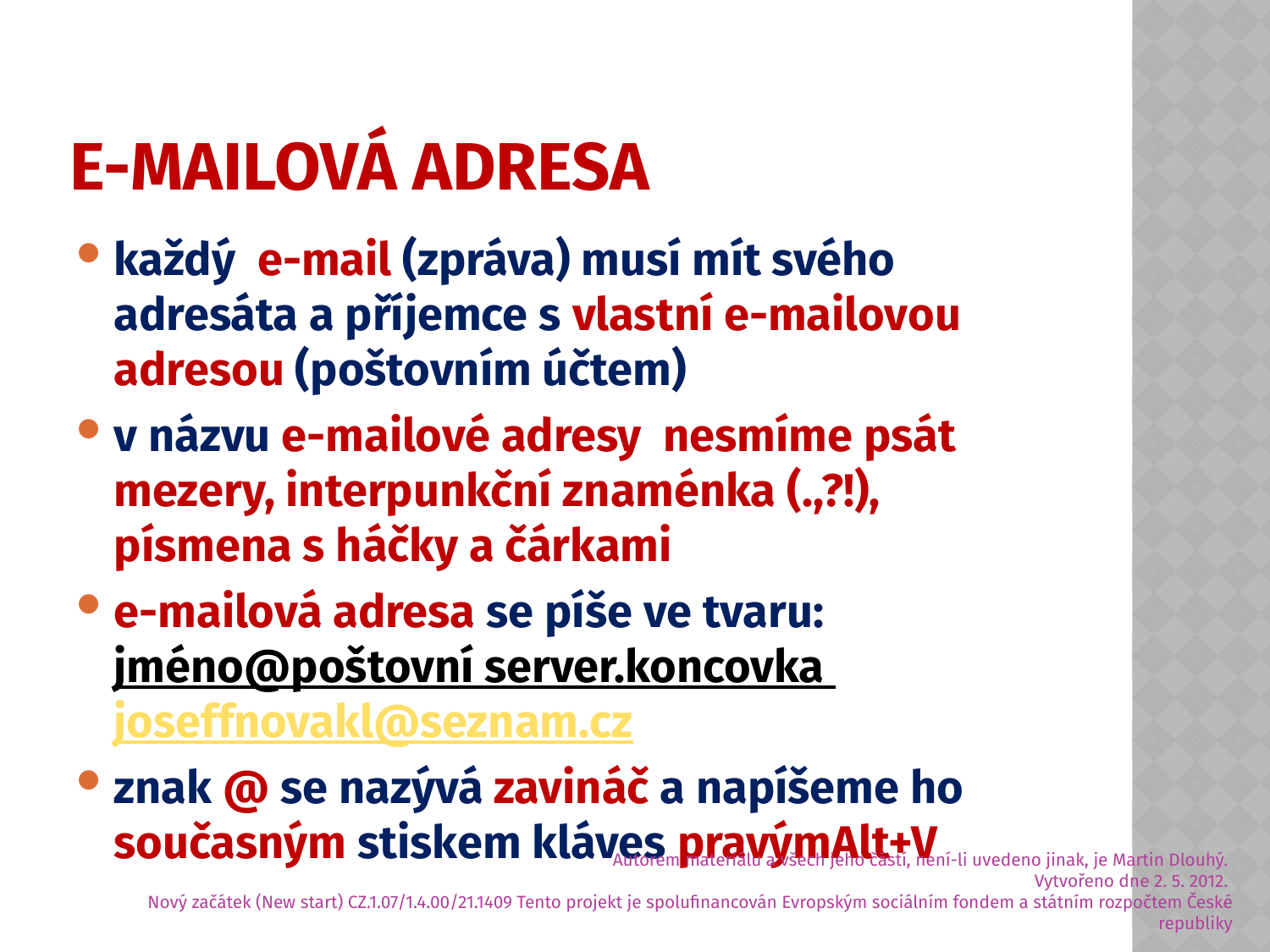

# E-mailová adresa
každý  e-mail (zpráva) musí mít svého adresáta a příjemce s vlastní e-mailovou adresou (poštovním účtem)
v názvu e-mailové adresy  nesmíme psát mezery, interpunkční znaménka (.,?!), písmena s háčky a čárkami
e-mailová adresa se píše ve tvaru:           jméno@poštovní server.koncovka joseffnovakl@seznam.cz
znak @ se nazývá zavináč a napíšeme ho současným stiskem kláves pravýmAlt+V

Autorem materiálu a všech jeho částí, není-li uvedeno jinak, je Martin Dlouhý.
Vytvořeno dne 2. 5. 2012.
 Nový začátek (New start) CZ.1.07/1.4.00/21.1409 Tento projekt je spolufinancován Evropským sociálním fondem a státním rozpočtem České republiky